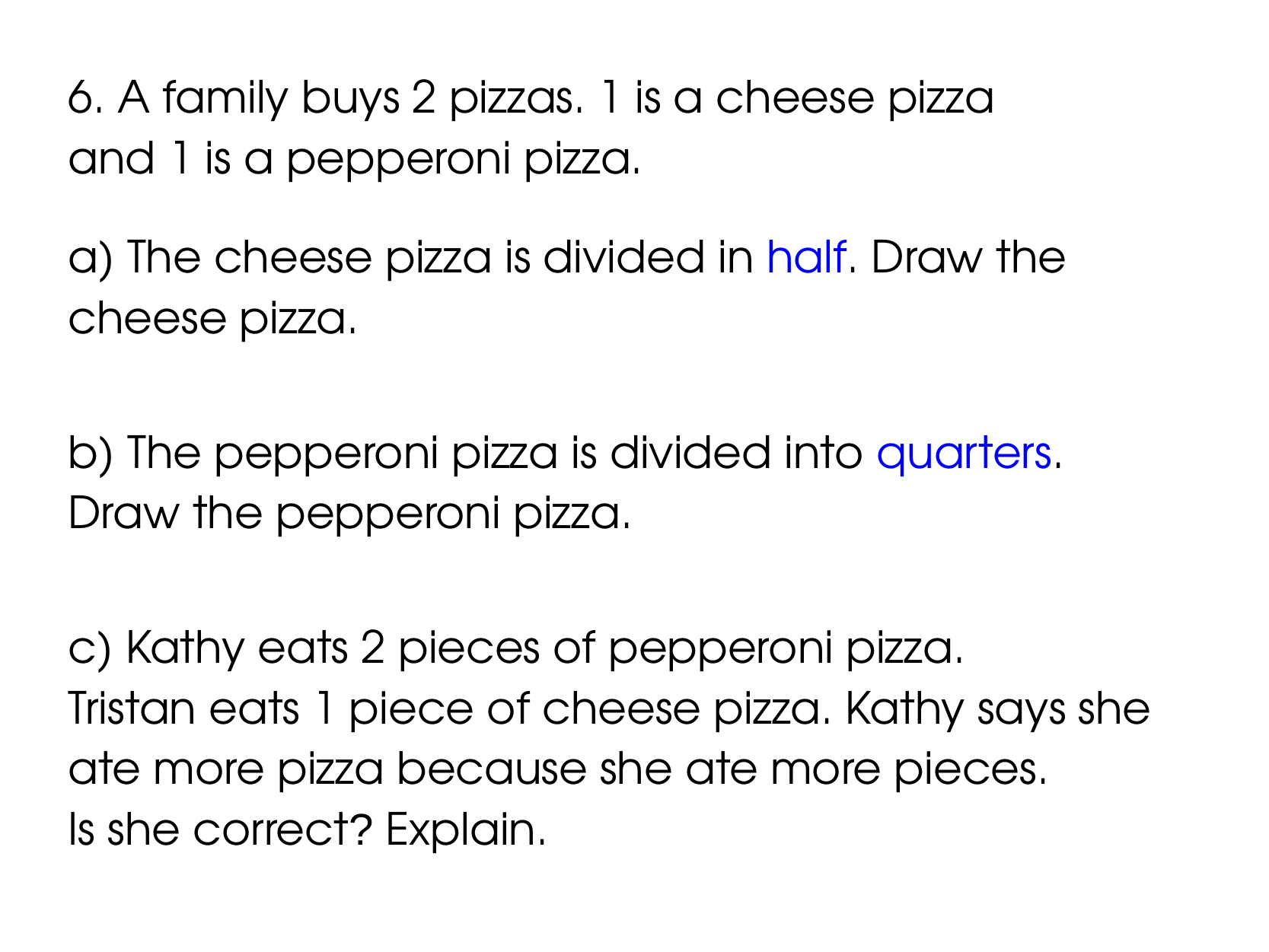

6. A family buys 2 pizzas. 1 is a cheese pizza and 1 is a pepperoni pizza.
a) The cheese pizza is divided in half. Draw the cheese pizza.
b) The pepperoni pizza is divided into quarters. Draw the pepperoni pizza.
c) Kathy eats 2 pieces of pepperoni pizza.
Tristan eats 1 piece of cheese pizza. Kathy says she ate more pizza because she ate more pieces.
Is she correct? Explain.